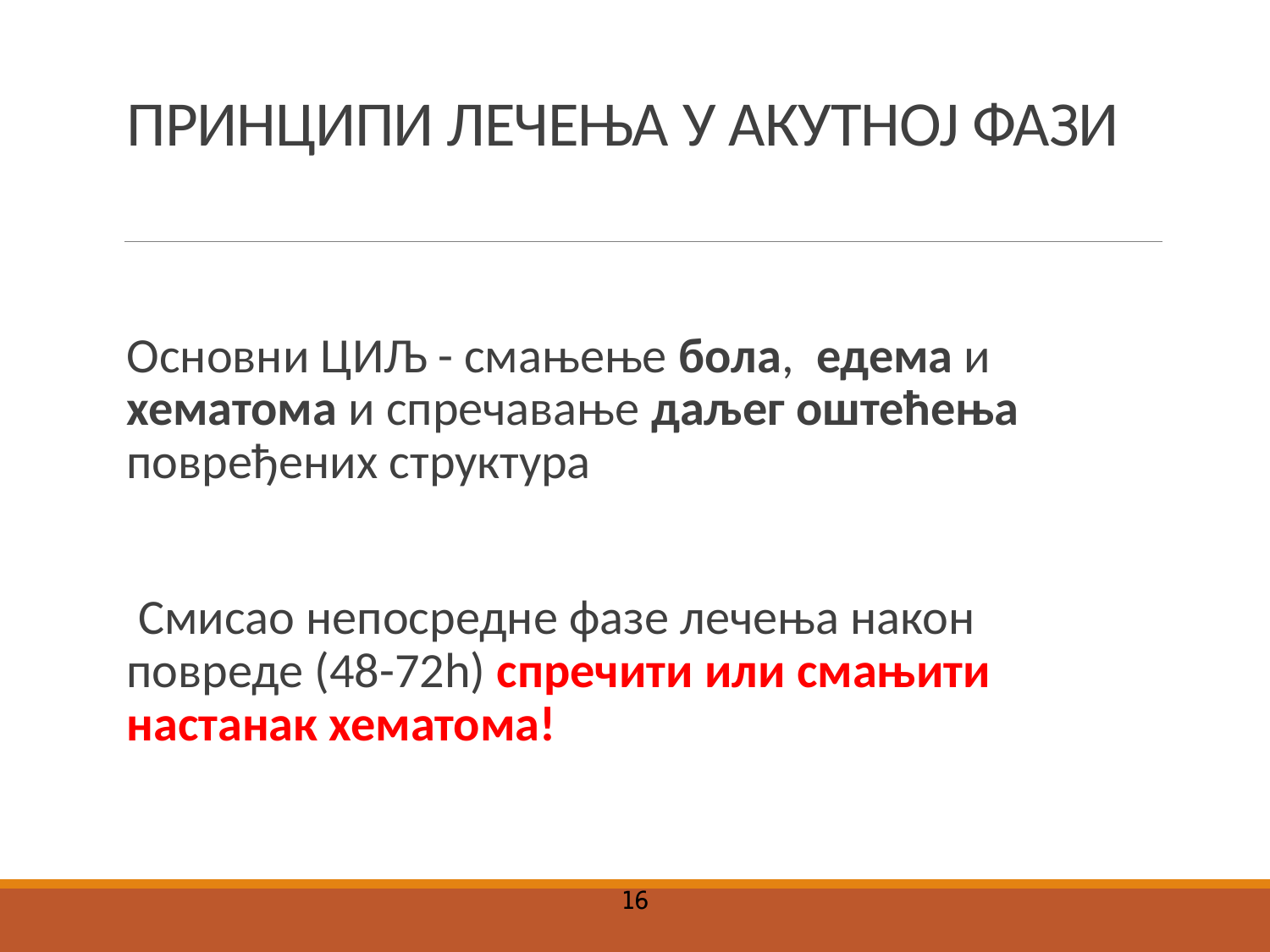

# ПРИНЦИПИ ЛЕЧЕЊА У АКУТНОЈ ФАЗИ

Основни ЦИЉ - смањење бола,  едема и хематома и спречавање даљег оштећења повређених структура

 Смисао непосредне фазе лечења након  повреде (48-72h) спречити или смањити настанак хематома!

16